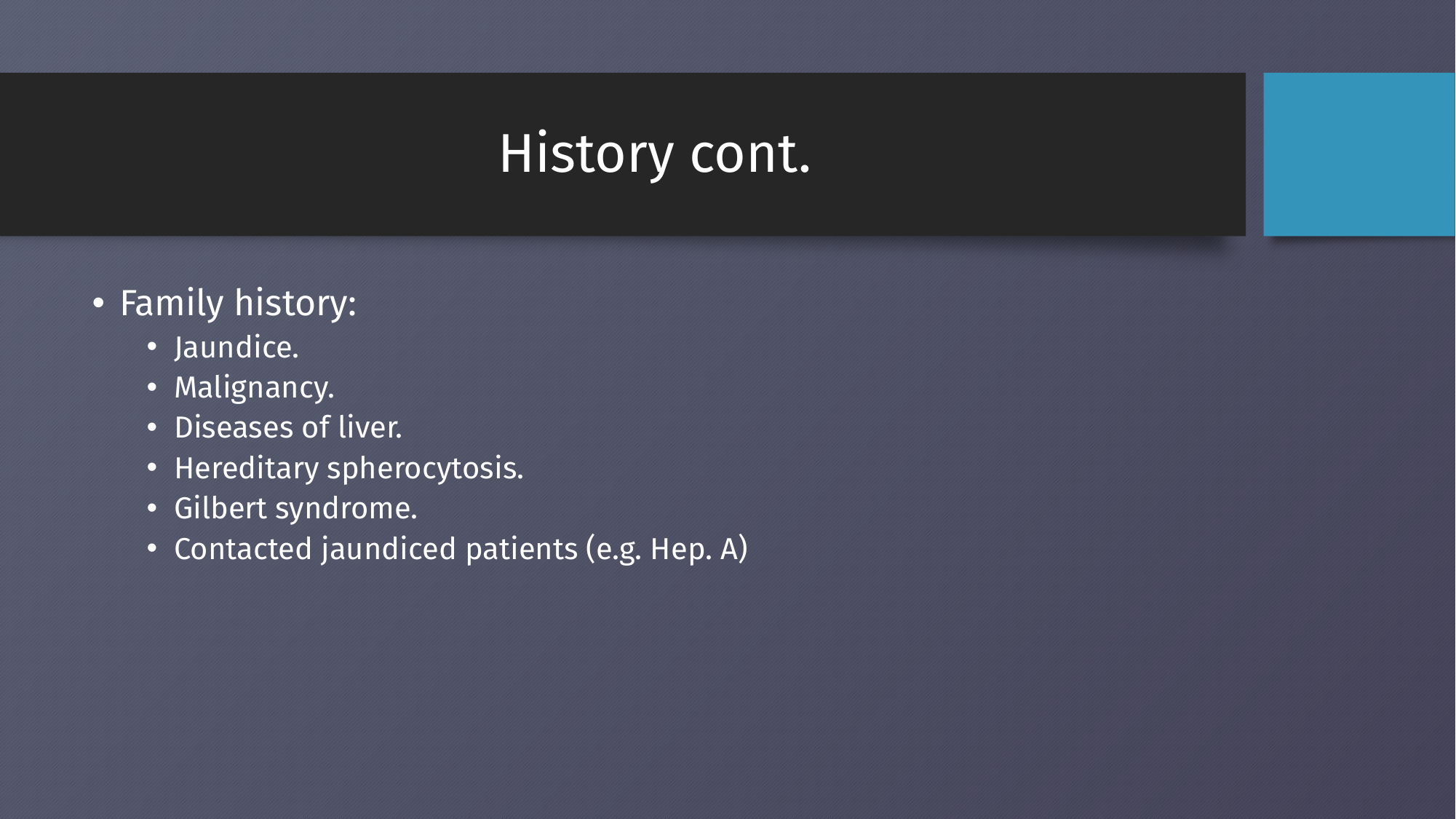

# History cont.
Family history:
Jaundice.
Malignancy.
Diseases of liver.
Hereditary spherocytosis.
Gilbert syndrome.
Contacted jaundiced patients (e.g. Hep. A)